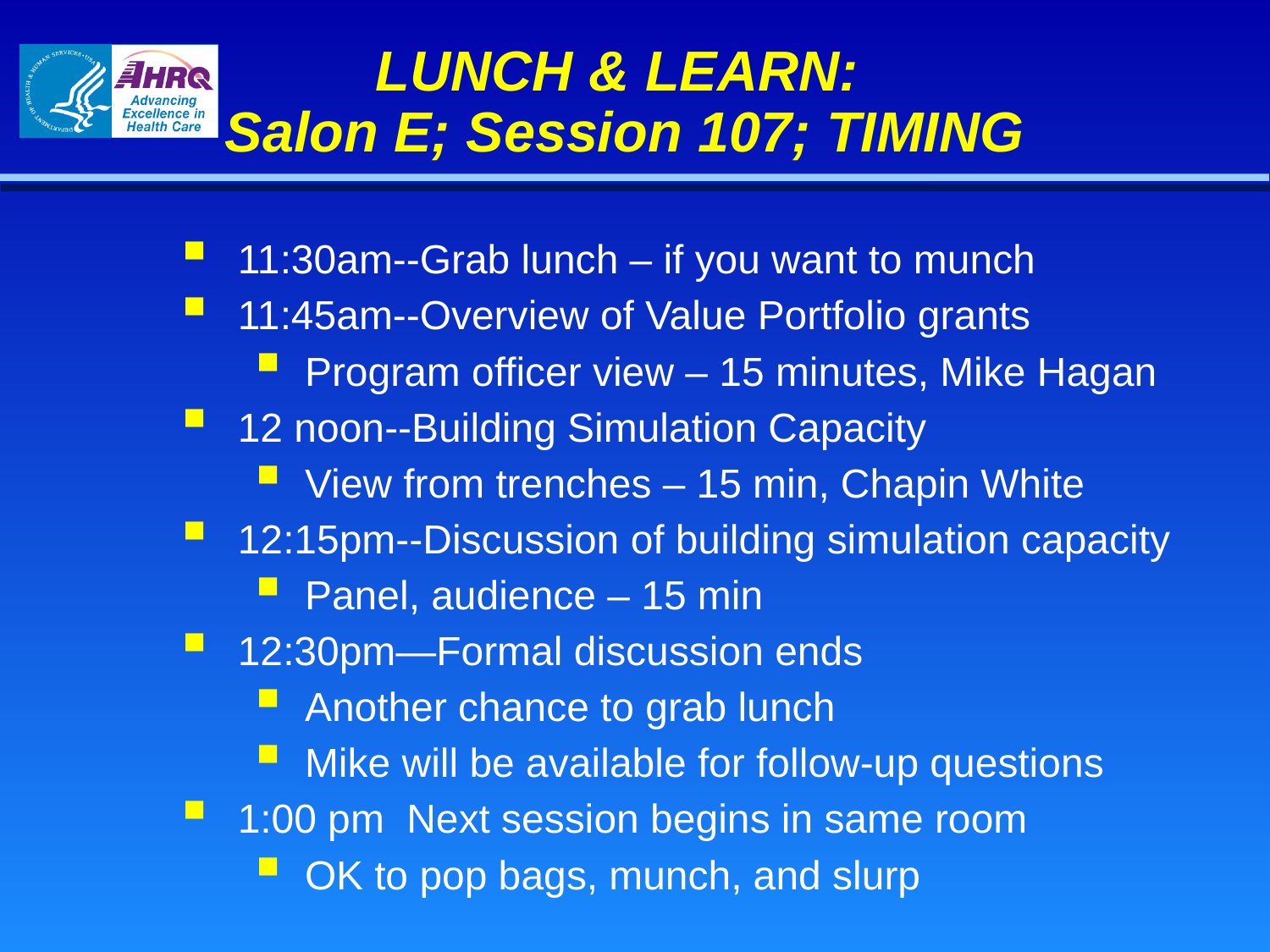

# LUNCH & LEARN:
Salon E; Session 107; TIMING
11:30am--Grab lunch – if you want to munch
11:45am--Overview of Value Portfolio grants
Program officer view – 15 minutes, Mike Hagan
12 noon--Building Simulation Capacity
View from trenches – 15 min, Chapin White
12:15pm--Discussion of building simulation capacity
Panel, audience – 15 min
12:30pm—Formal discussion ends
Another chance to grab lunch
Mike will be available for follow-up questions
1:00 pm  Next session begins in same room
OK to pop bags, munch, and slurp